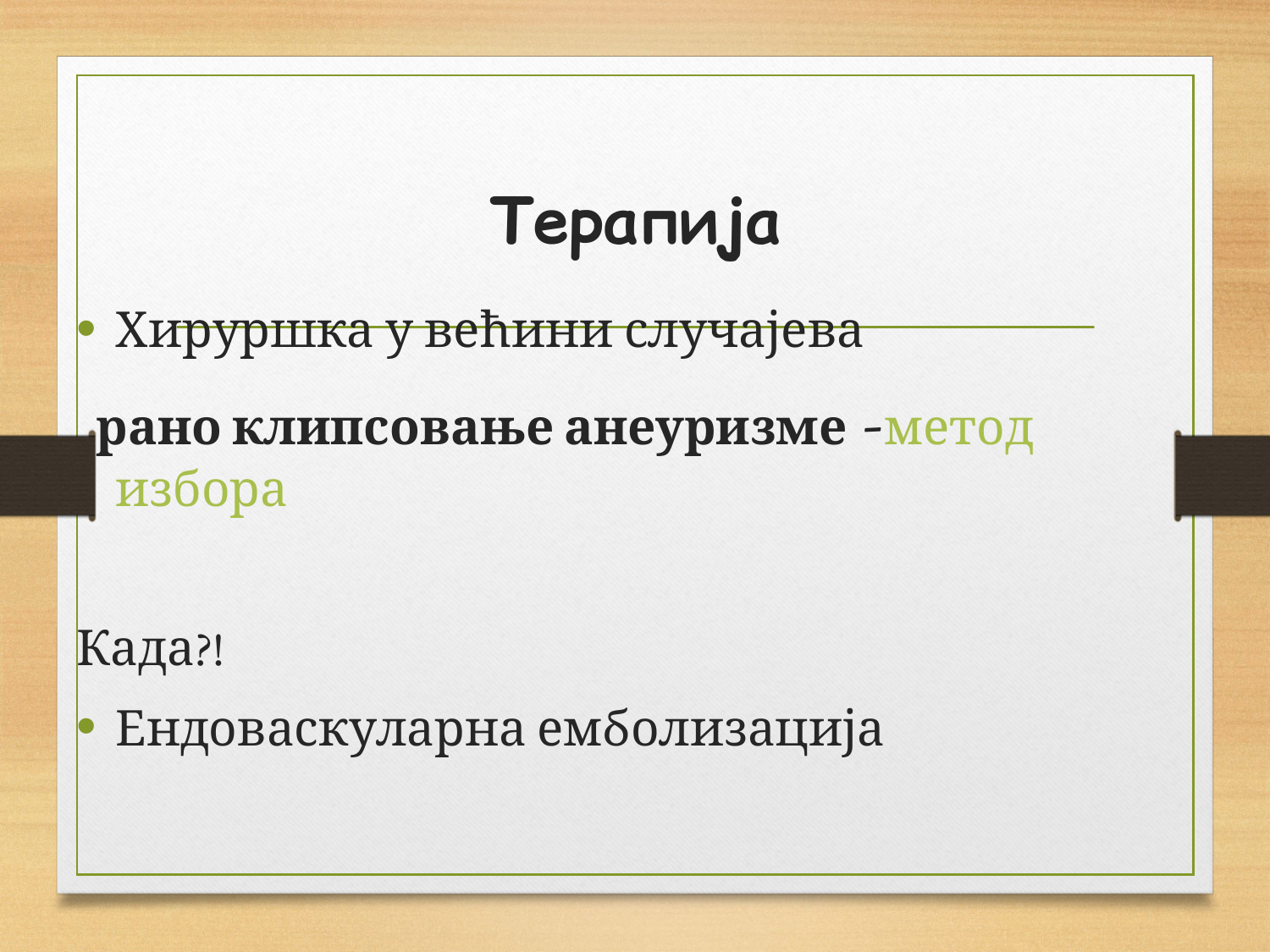

# Терапија
Хируршка у већини случајева
  рано клипсовање анеуризме -метод избора

Када?!
Ендоваскуларна емболизација